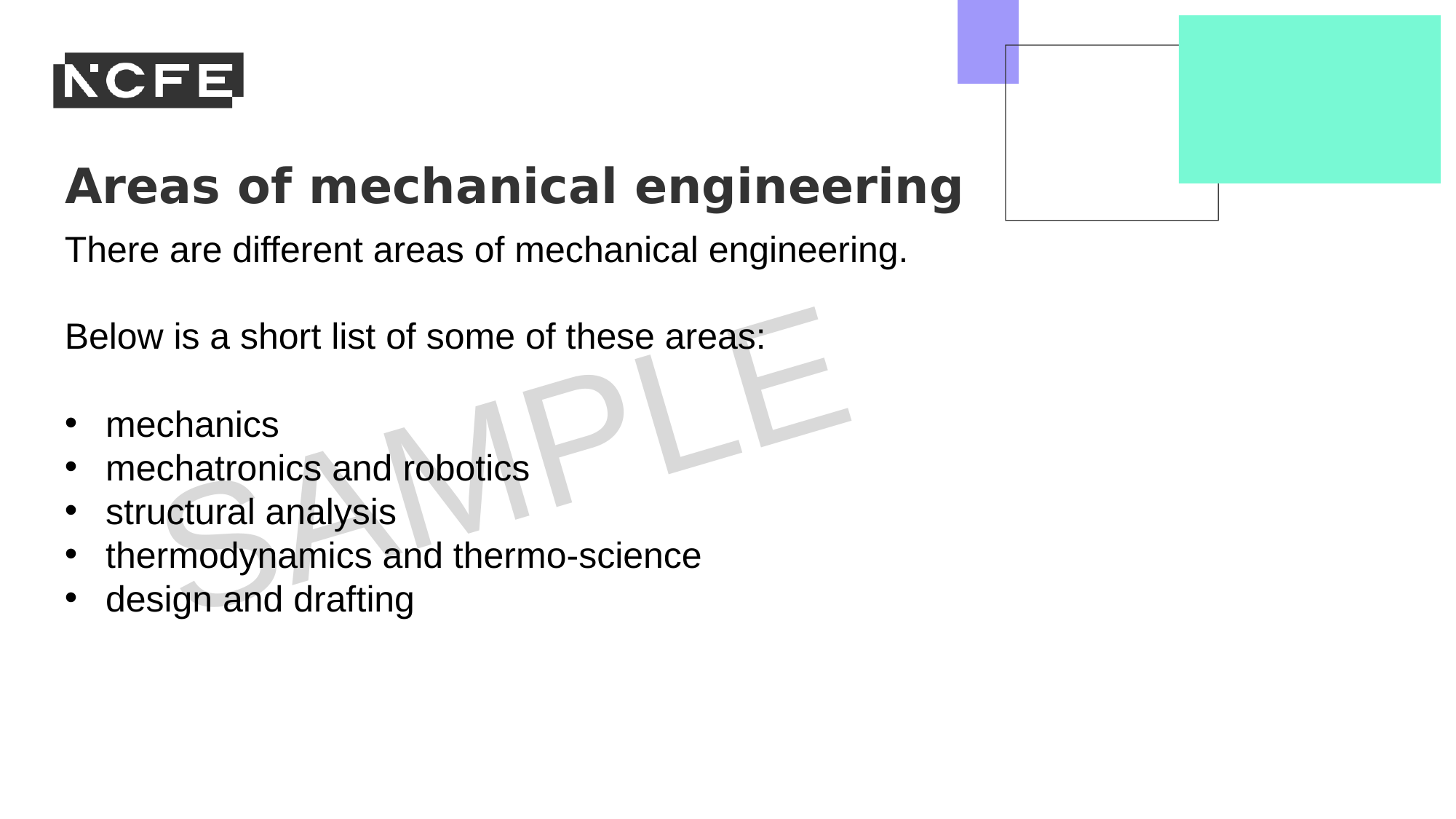

Areas of mechanical engineering
There are different areas of mechanical engineering.

Below is a short list of some of these areas:

mechanics
mechatronics and robotics
structural analysis
thermodynamics and thermo-science
design and drafting